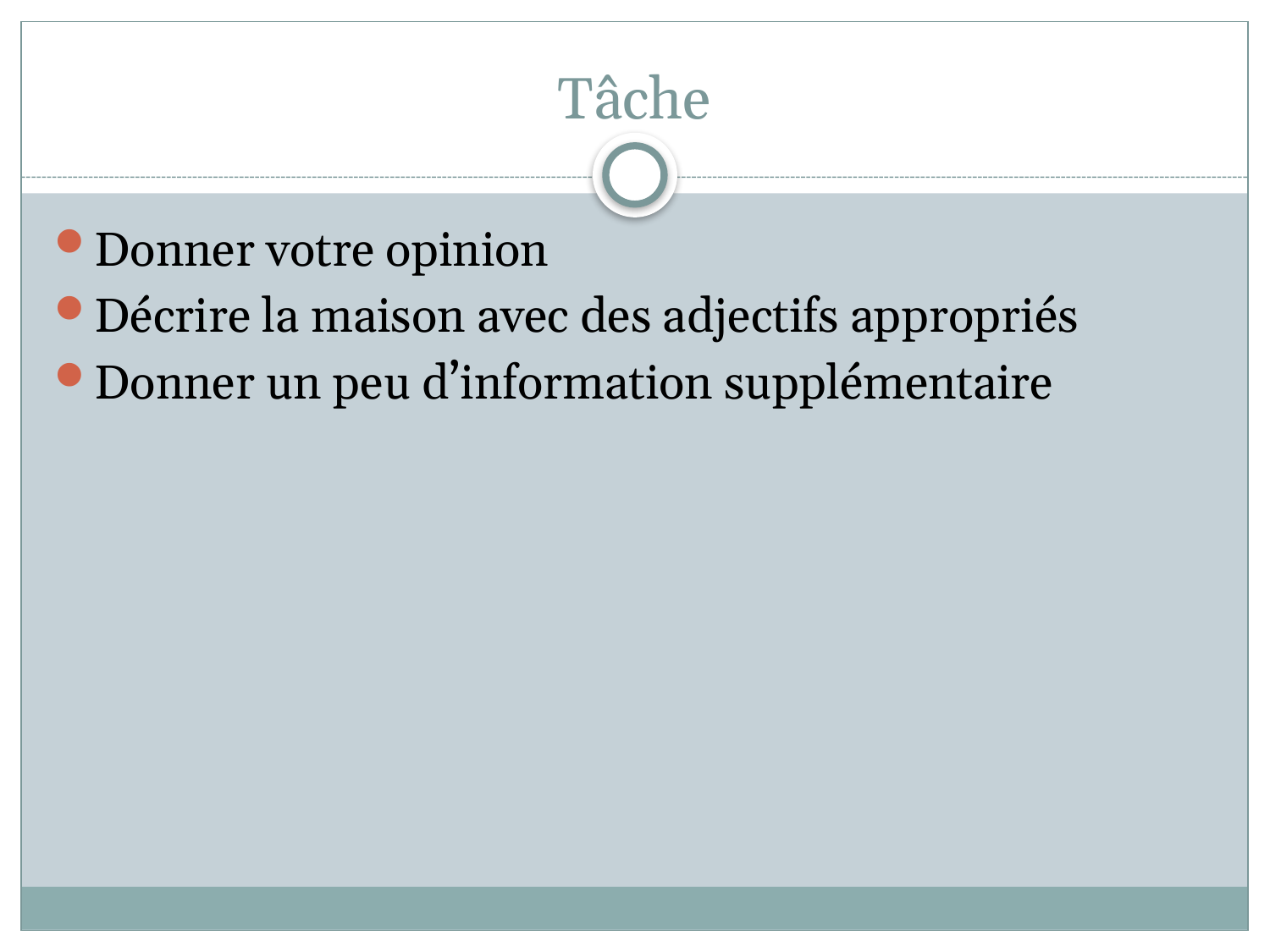

# Tâche
Donner votre opinion
Décrire la maison avec des adjectifs appropriés
Donner un peu d’information supplémentaire